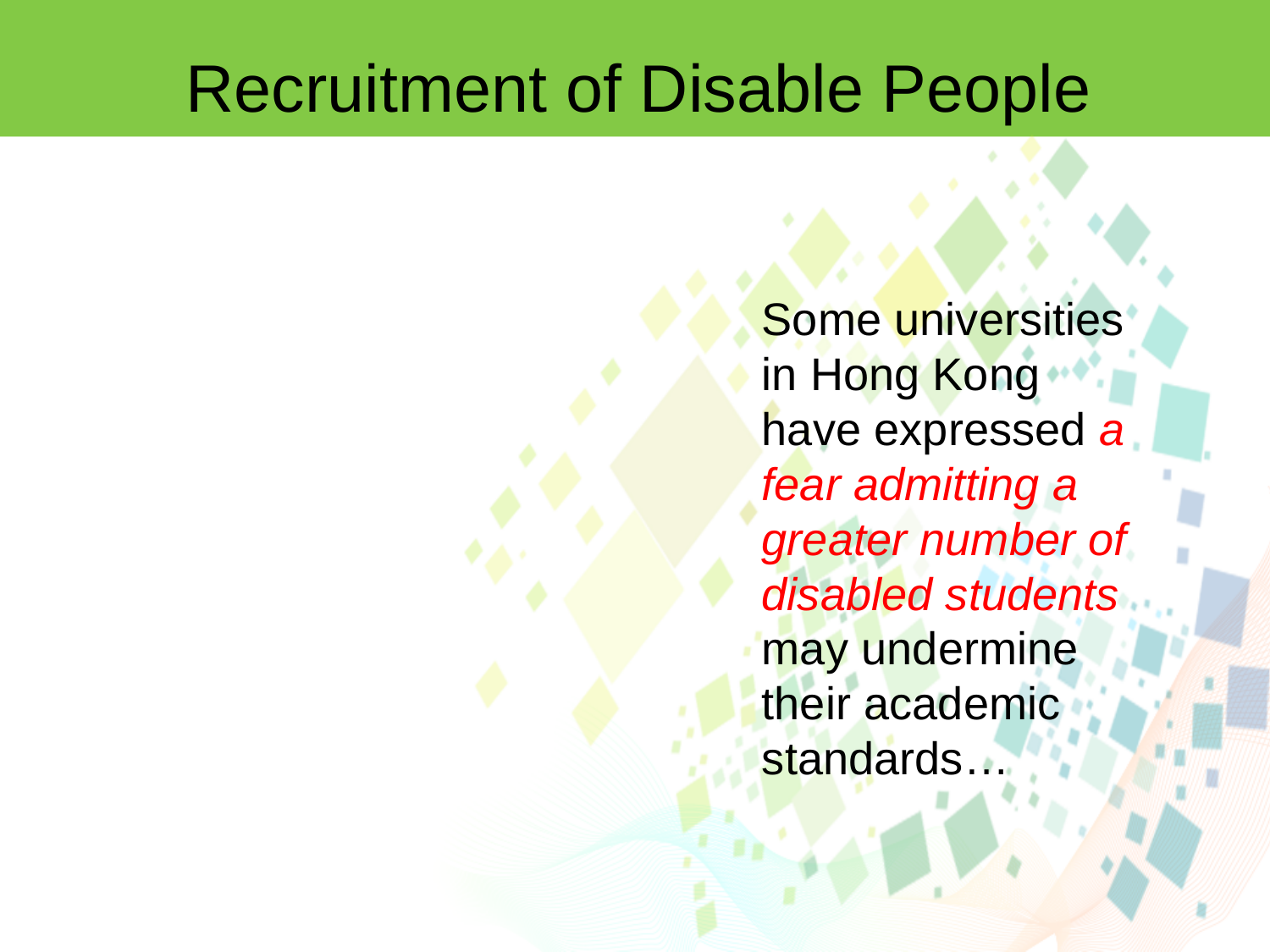

Recruitment of Disable People
Some universities in Hong Kong have expressed a fear admitting a greater number of disabled students may undermine their academic standards…